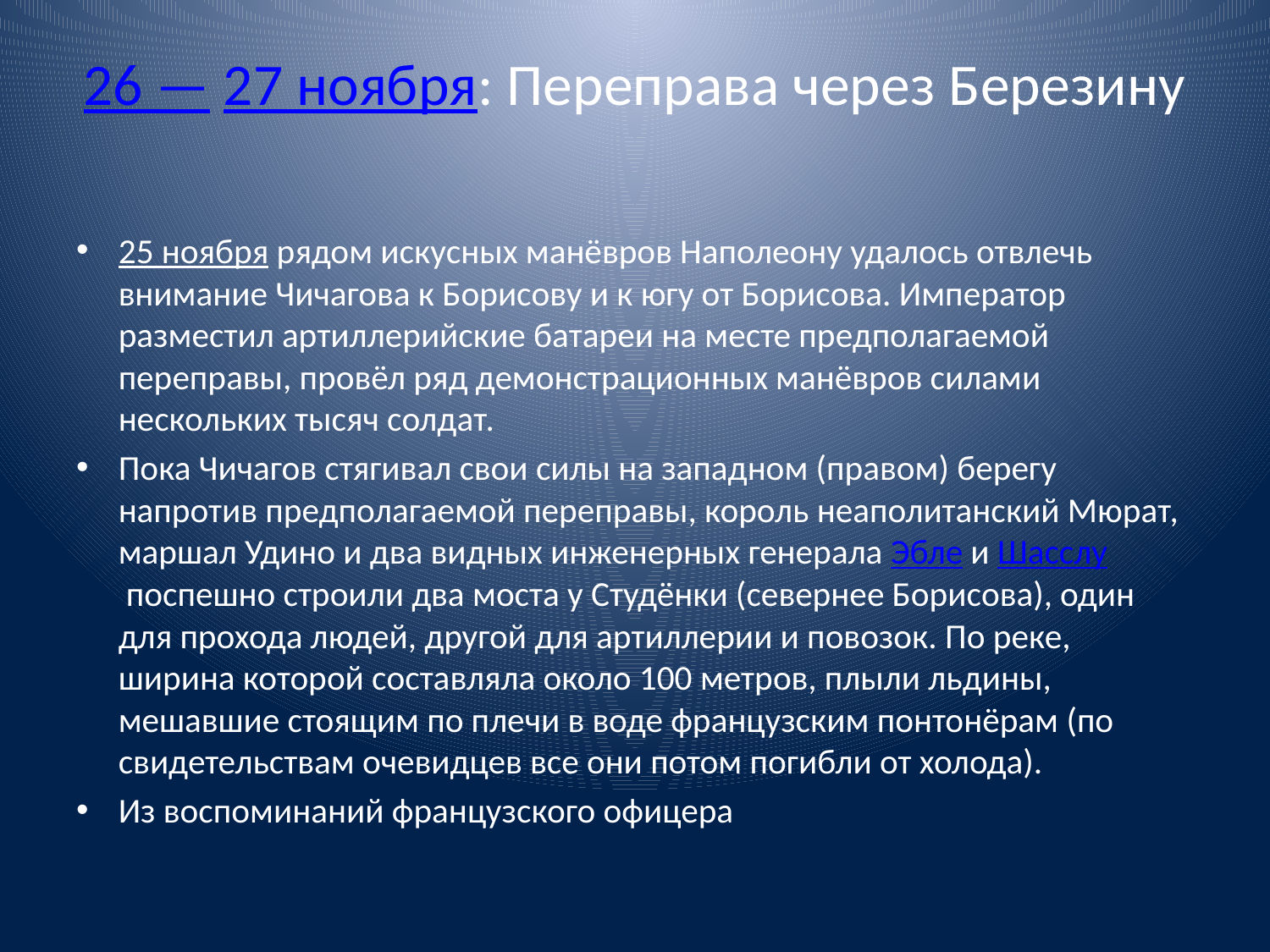

# 26 — 27 ноября: Переправа через Березину
25 ноября рядом искусных манёвров Наполеону удалось отвлечь внимание Чичагова к Борисову и к югу от Борисова. Император разместил артиллерийские батареи на месте предполагаемой переправы, провёл ряд демонстрационных манёвров силами нескольких тысяч солдат.
Пока Чичагов стягивал свои силы на западном (правом) берегу напротив предполагаемой переправы, король неаполитанский Мюрат, маршал Удино и два видных инженерных генерала Эбле и Шасслу поспешно строили два моста у Студёнки (севернее Борисова), один для прохода людей, другой для артиллерии и повозок. По реке, ширина которой составляла около 100 метров, плыли льдины, мешавшие стоящим по плечи в воде французским понтонёрам (по свидетельствам очевидцев все они потом погибли от холода).
Из воспоминаний французского офицера